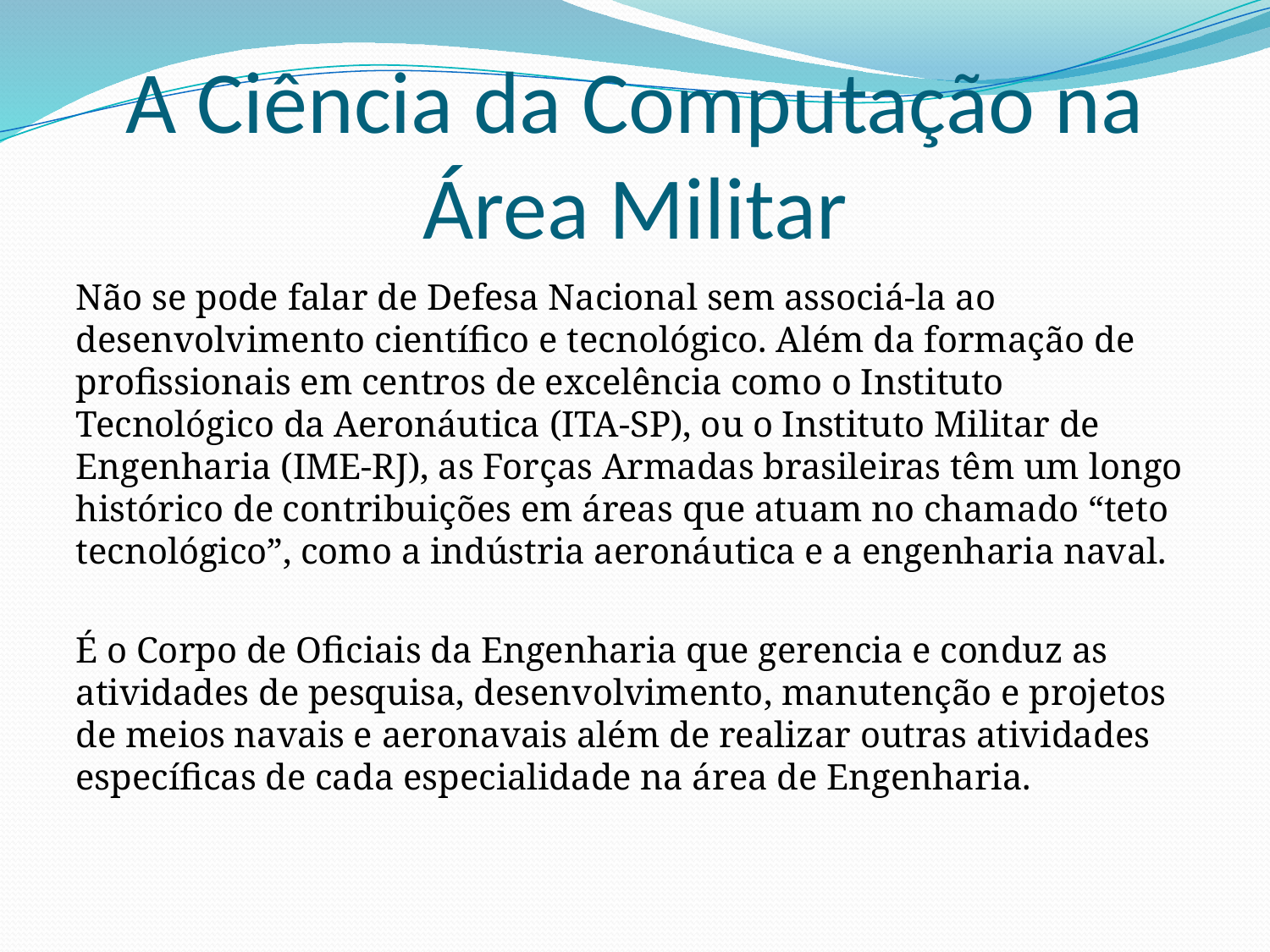

# A Ciência da Computação na Área Militar
Não se pode falar de Defesa Nacional sem associá-la ao desenvolvimento científico e tecnológico. Além da formação de profissionais em centros de excelência como o Instituto Tecnológico da Aeronáutica (ITA-SP), ou o Instituto Militar de Engenharia (IME-RJ), as Forças Armadas brasileiras têm um longo histórico de contribuições em áreas que atuam no chamado “teto tecnológico”, como a indústria aeronáutica e a engenharia naval.

É o Corpo de Oficiais da Engenharia que gerencia e conduz as atividades de pesquisa, desenvolvimento, manutenção e projetos de meios navais e aeronavais além de realizar outras atividades específicas de cada especialidade na área de Engenharia.